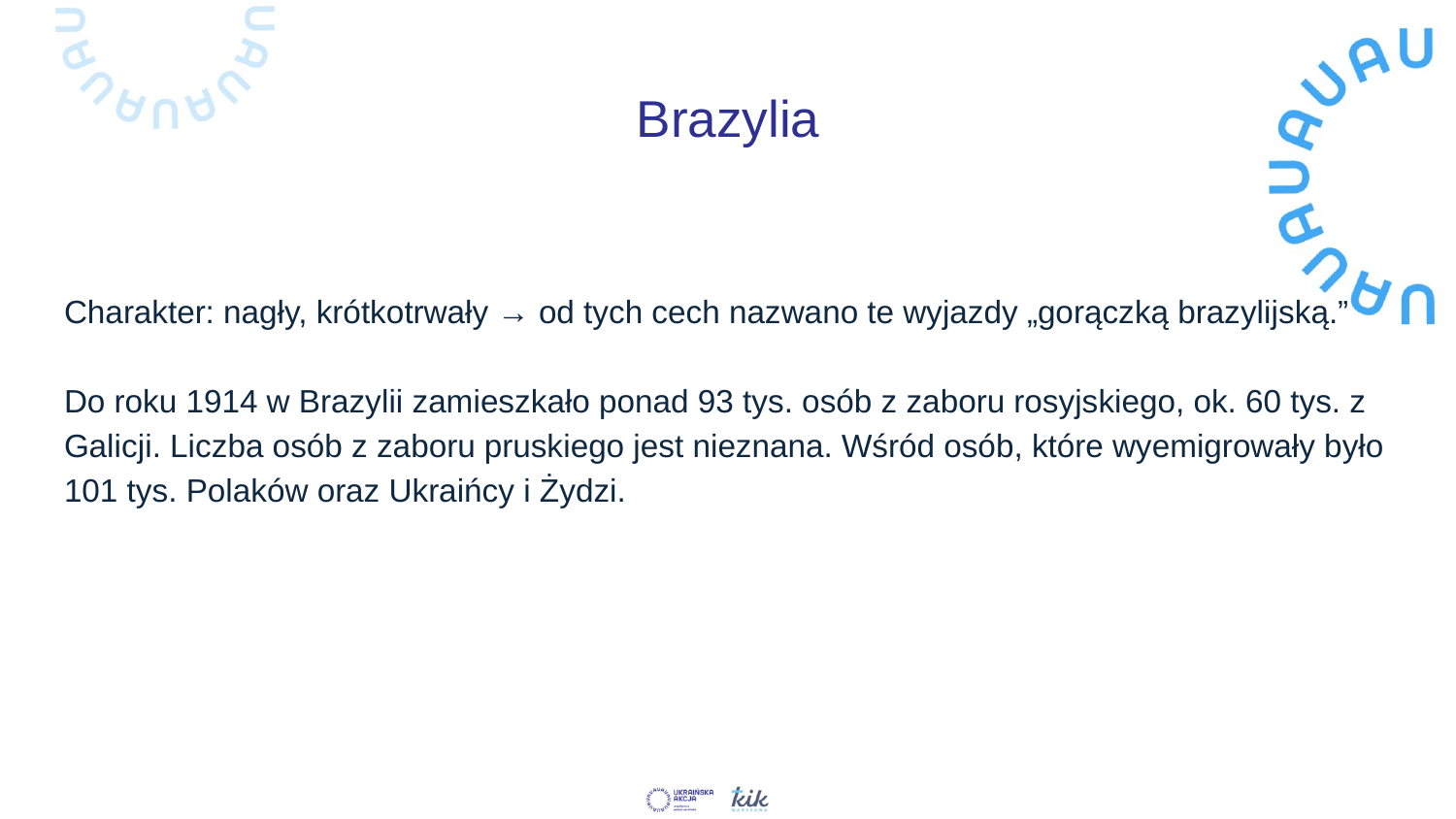

# Brazylia
Charakter: nagły, krótkotrwały → od tych cech nazwano te wyjazdy „gorączką brazylijską.”

Do roku 1914 w Brazylii zamieszkało ponad 93 tys. osób z zaboru rosyjskiego, ok. 60 tys. z Galicji. Liczba osób z zaboru pruskiego jest nieznana. Wśród osób, które wyemigrowały było 101 tys. Polaków oraz Ukraińcy i Żydzi.